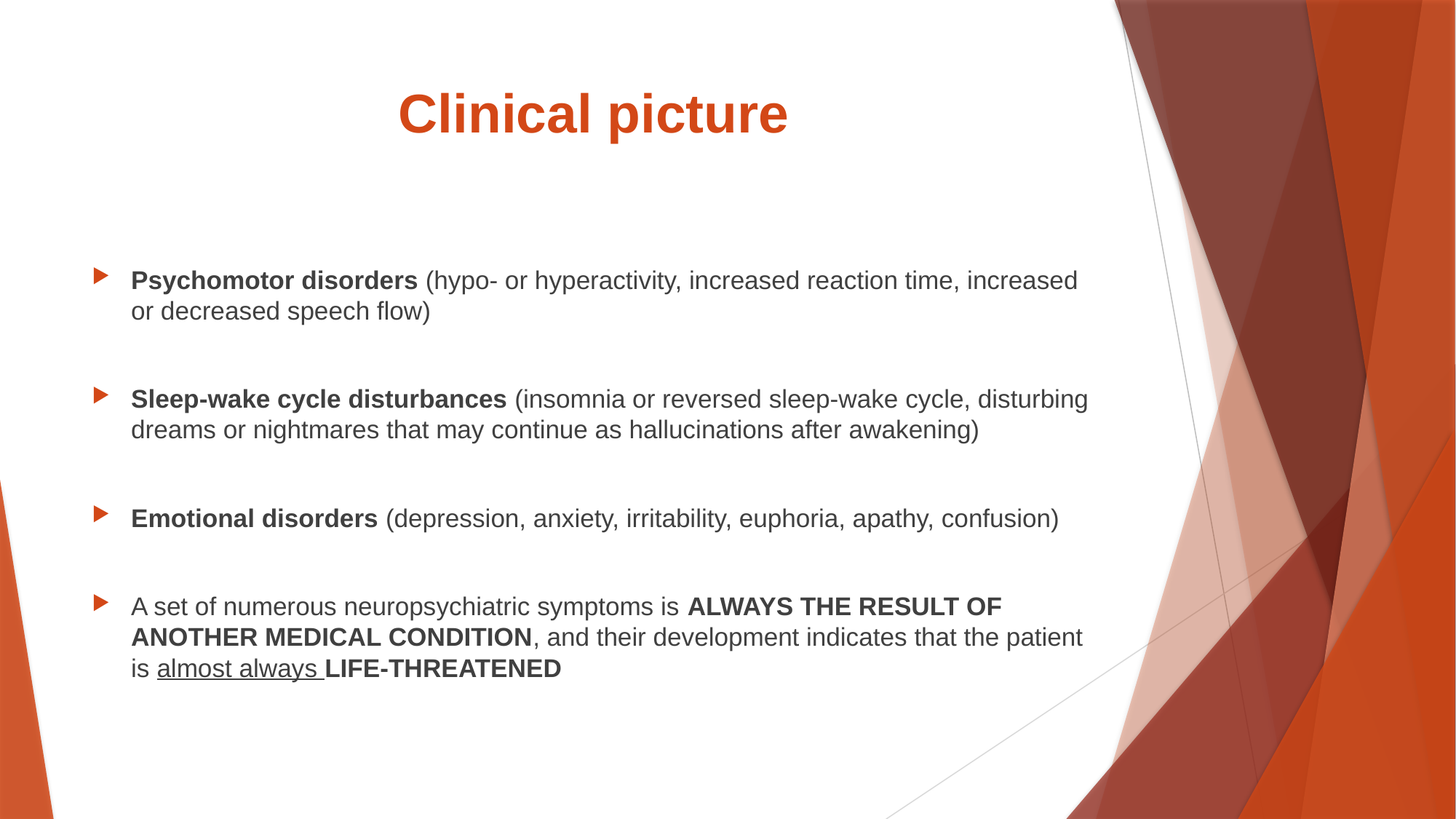

# Clinical picture
Psychomotor disorders (hypo- or hyperactivity, increased reaction time, increased or decreased speech flow)

Sleep-wake cycle disturbances (insomnia or reversed sleep-wake cycle, disturbing dreams or nightmares that may continue as hallucinations after awakening)

Emotional disorders (depression, anxiety, irritability, euphoria, apathy, confusion)

A set of numerous neuropsychiatric symptoms is ALWAYS THE RESULT OF ANOTHER MEDICAL CONDITION, and their development indicates that the patient is almost always LIFE-THREATENED